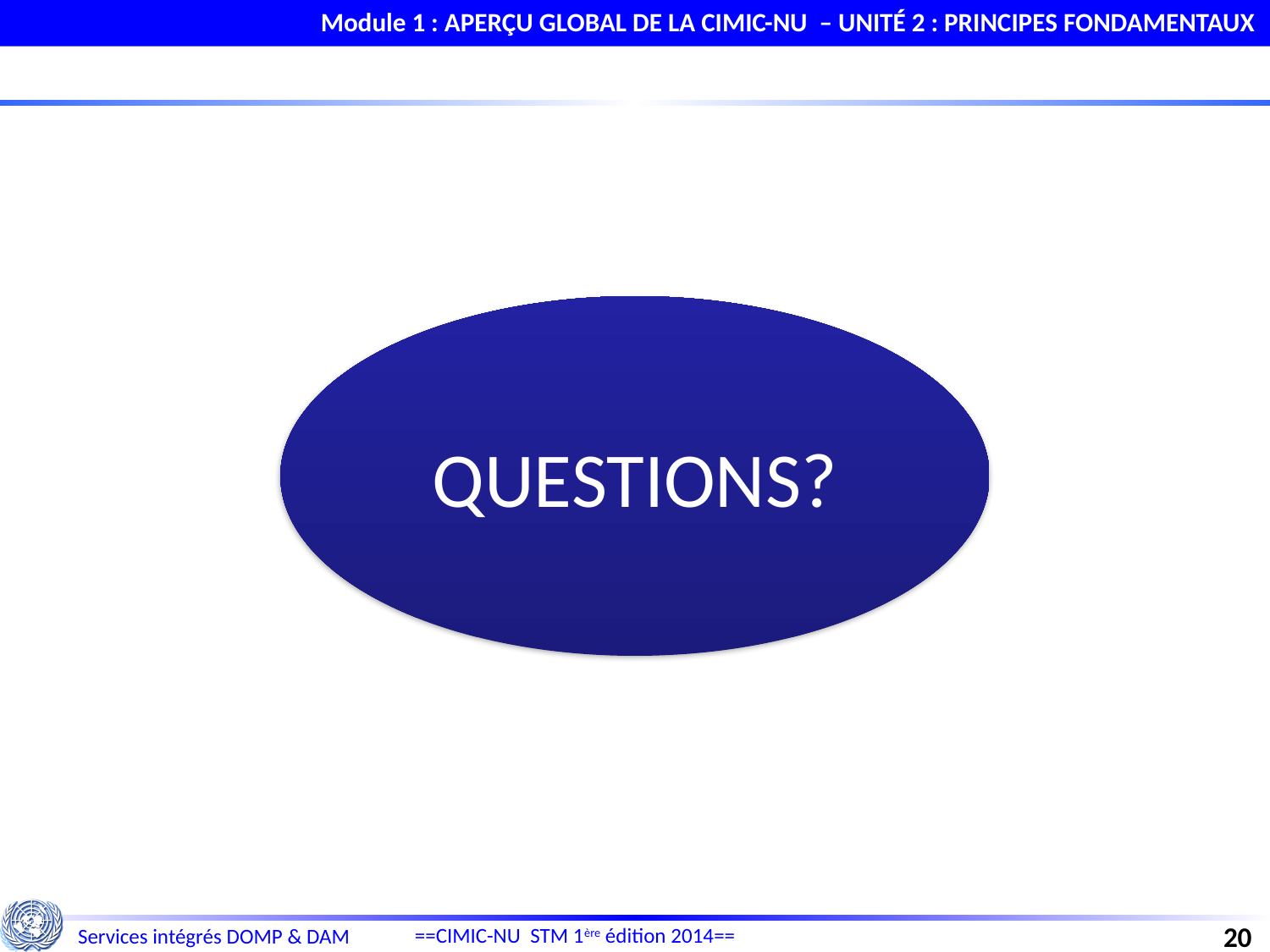

Module 1 : APERÇU GLOBAL DE LA CIMIC-NU  – UNITÉ 2 : PRINCIPES FONDAMENTAUX
QUESTIONS?
20
==CIMIC-NU  STM 1ère édition 2014==
Services intégrés DOMP & DAM